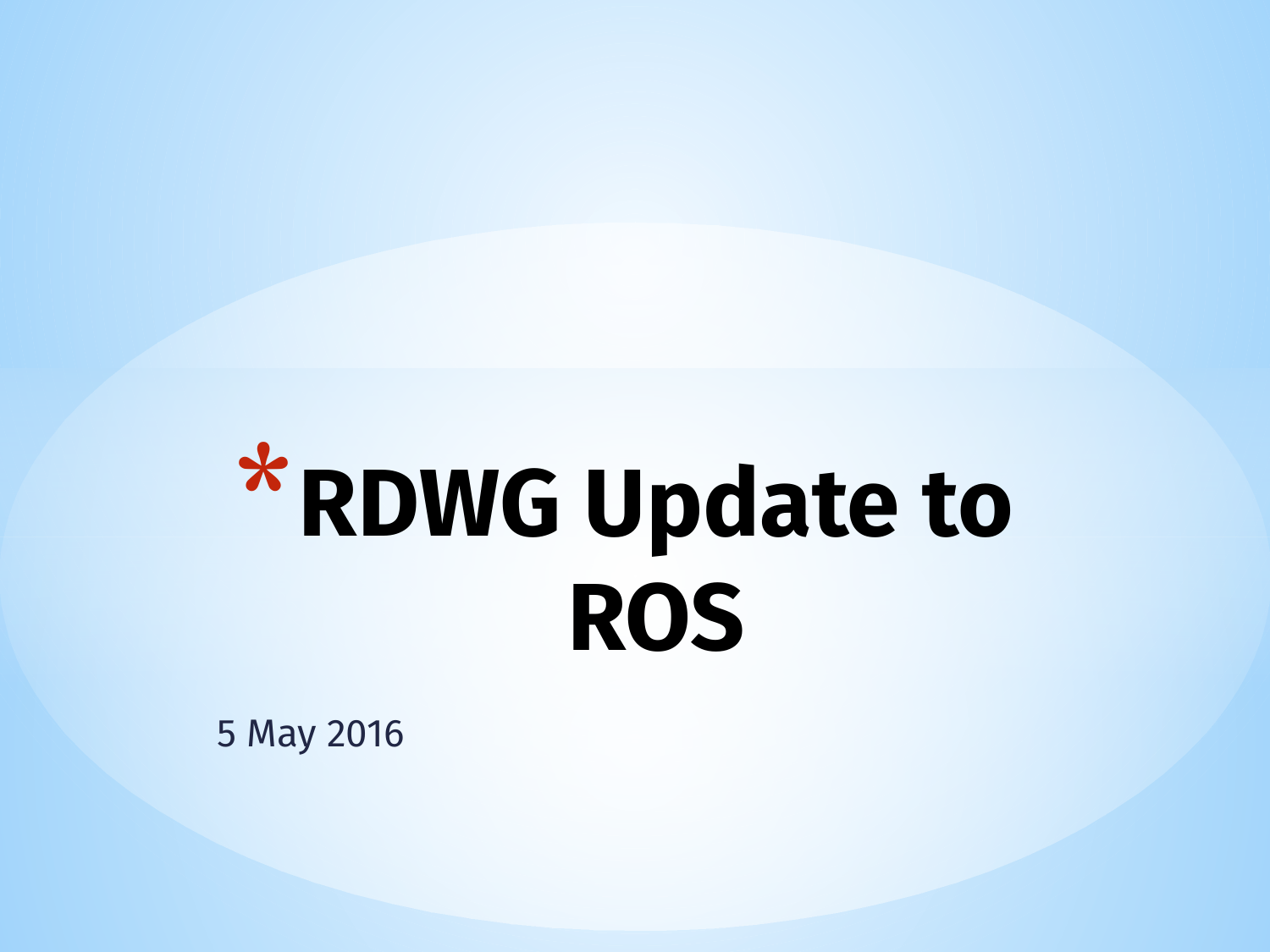

# RDWG Update to ROS
5 May 2016